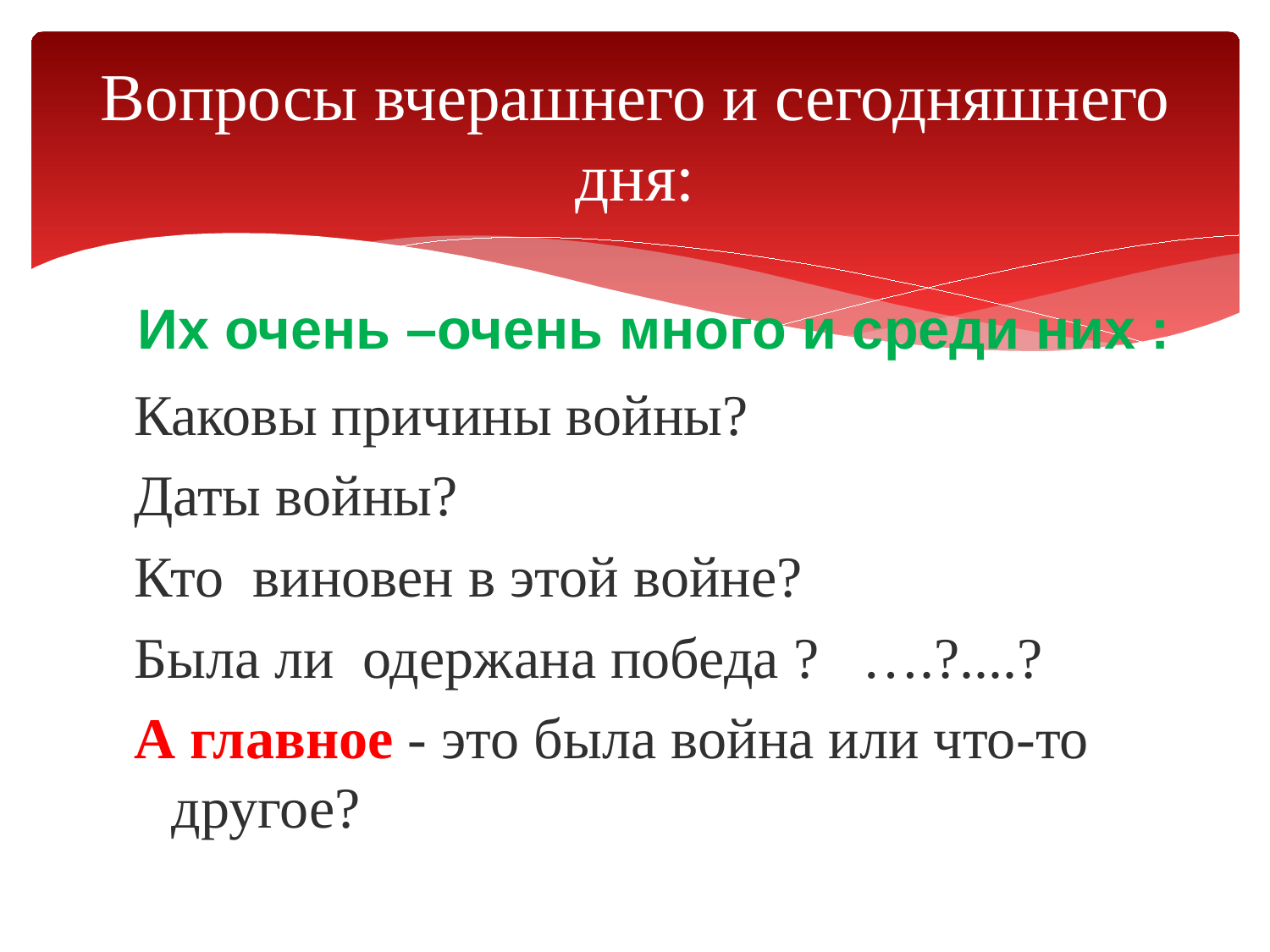

# Вопросы вчерашнего и сегодняшнего дня:
Их очень –очень много и среди них :
Каковы причины войны?
Даты войны?
Кто  виновен в этой войне?
Была ли  одержана победа ?   ….?....?
А главное - это была война или что-то другое?